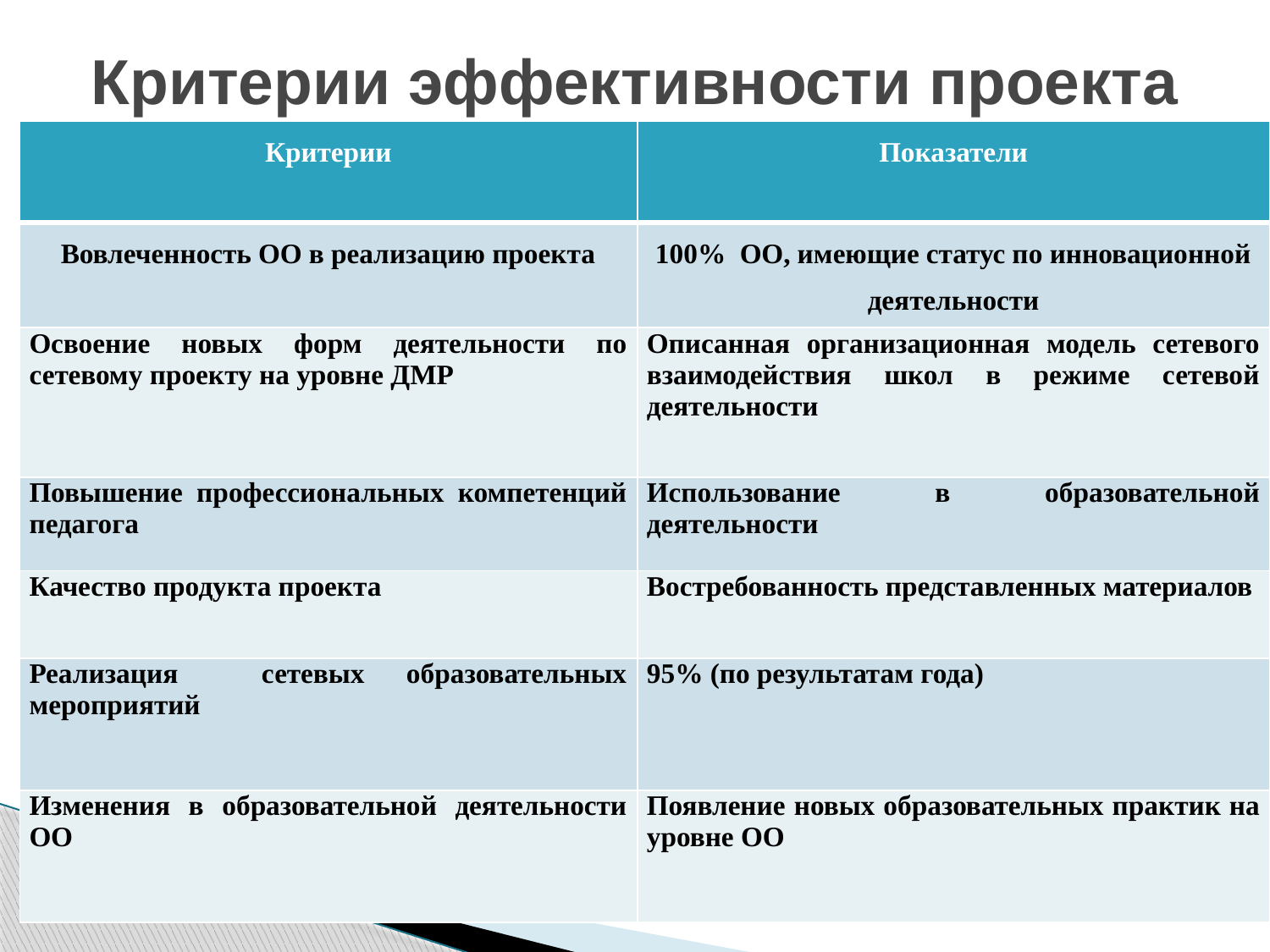

# Критерии эффективности проекта
| Критерии | Показатели |
| --- | --- |
| Вовлеченность ОО в реализацию проекта | 100% ОО, имеющие статус по инновационной деятельности |
| Освоение новых форм деятельности по сетевому проекту на уровне ДМР | Описанная организационная модель сетевого взаимодействия школ в режиме сетевой деятельности |
| Повышение профессиональных компетенций педагога | Использование в образовательной деятельности |
| Качество продукта проекта | Востребованность представленных материалов |
| Реализация сетевых образовательных мероприятий | 95% (по результатам года) |
| Изменения в образовательной деятельности ОО | Появление новых образовательных практик на уровне ОО |